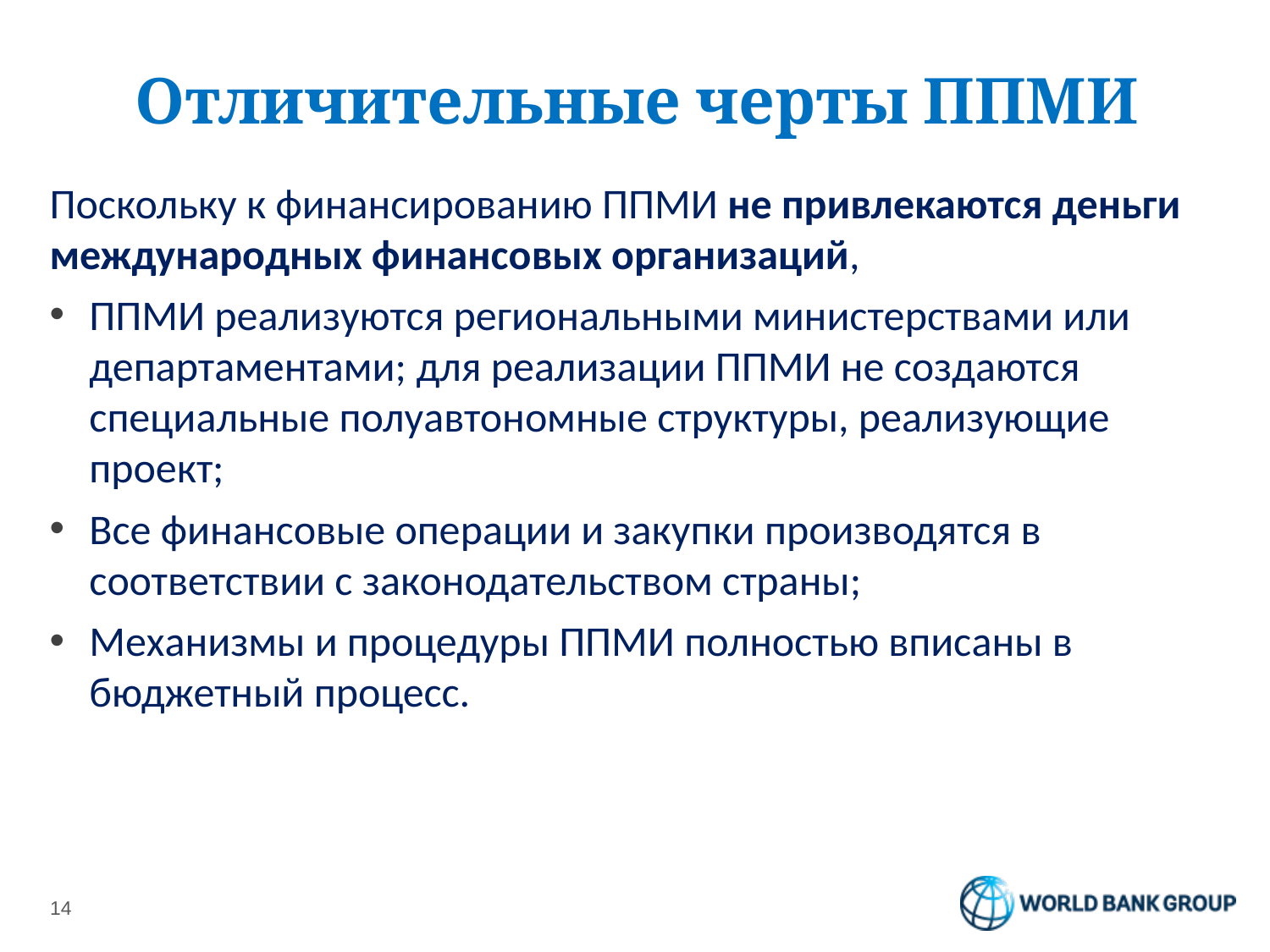

# Отличительные черты ППМИ
Поскольку к финансированию ППМИ не привлекаются деньги международных финансовых организаций,
ППМИ реализуются региональными министерствами или департаментами; для реализации ППМИ не создаются специальные полуавтономные структуры, реализующие проект;
Все финансовые операции и закупки производятся в соответствии с законодательством страны;
Механизмы и процедуры ППМИ полностью вписаны в бюджетный процесс.

14